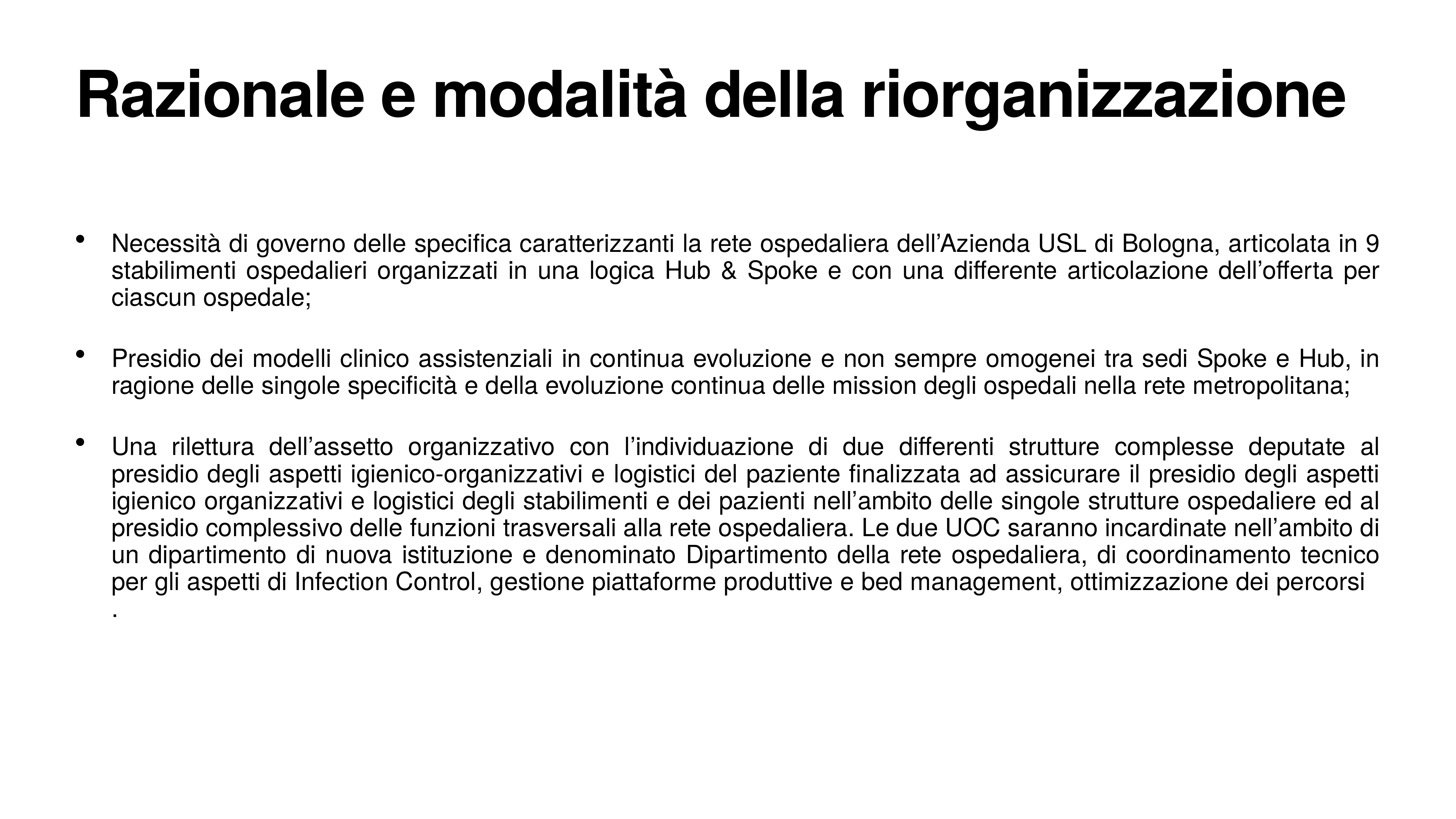

# Razionale e modalità della riorganizzazione
Necessità di governo delle specifica caratterizzanti la rete ospedaliera dell’Azienda USL di Bologna, articolata in 9 stabilimenti ospedalieri organizzati in una logica Hub & Spoke e con una differente articolazione dell’offerta per ciascun ospedale;
Presidio dei modelli clinico assistenziali in continua evoluzione e non sempre omogenei tra sedi Spoke e Hub, in ragione delle singole specificità e della evoluzione continua delle mission degli ospedali nella rete metropolitana;
Una rilettura dell’assetto organizzativo con l’individuazione di due differenti strutture complesse deputate al presidio degli aspetti igienico-organizzativi e logistici del paziente finalizzata ad assicurare il presidio degli aspetti igienico organizzativi e logistici degli stabilimenti e dei pazienti nell’ambito delle singole strutture ospedaliere ed al presidio complessivo delle funzioni trasversali alla rete ospedaliera. Le due UOC saranno incardinate nell’ambito di un dipartimento di nuova istituzione e denominato Dipartimento della rete ospedaliera, di coordinamento tecnico per gli aspetti di Infection Control, gestione piattaforme produttive e bed management, ottimizzazione dei percorsi   .